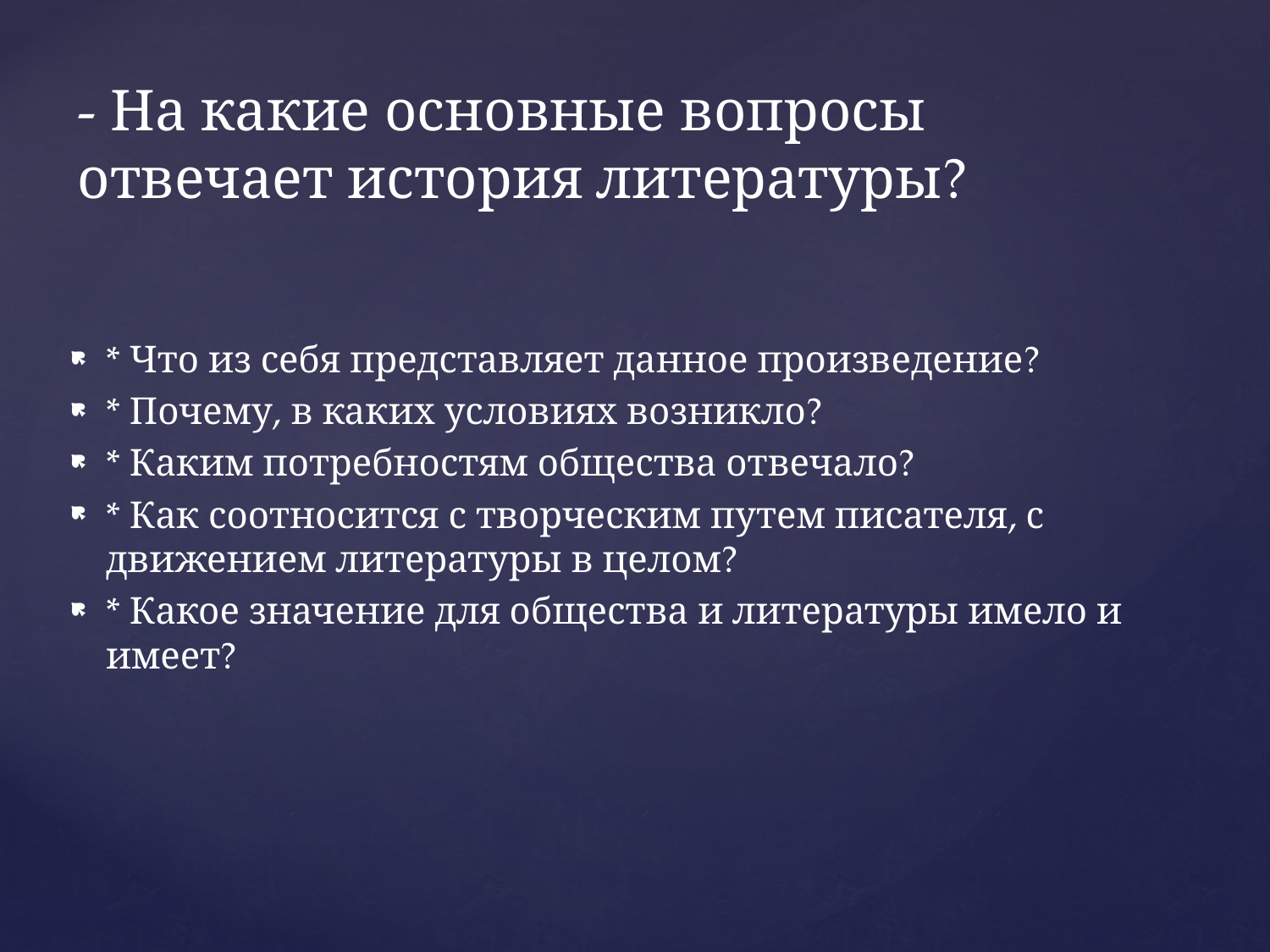

# - На какие основные вопросы отвечает история литературы?
* Что из себя представляет данное произведение?
* Почему, в каких условиях возникло?
* Каким потребностям общества отвечало?
* Как соотносится с творческим путем писателя, с движением литературы в целом?
* Какое значение для общества и литературы имело и имеет?